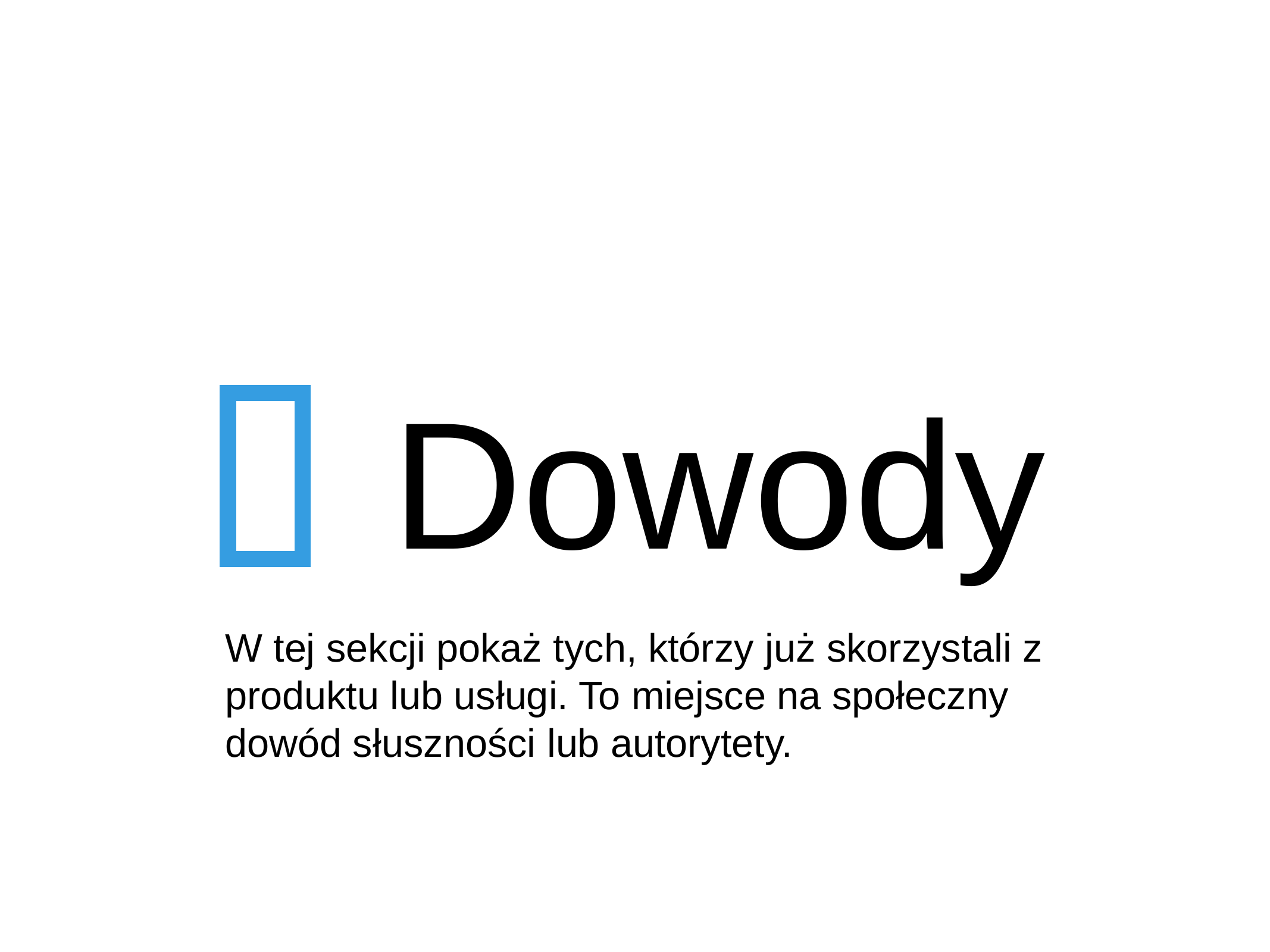

# Dowody

W tej sekcji pokaż tych, którzy już skorzystali z produktu lub usługi. To miejsce na społeczny dowód słuszności lub autorytety.